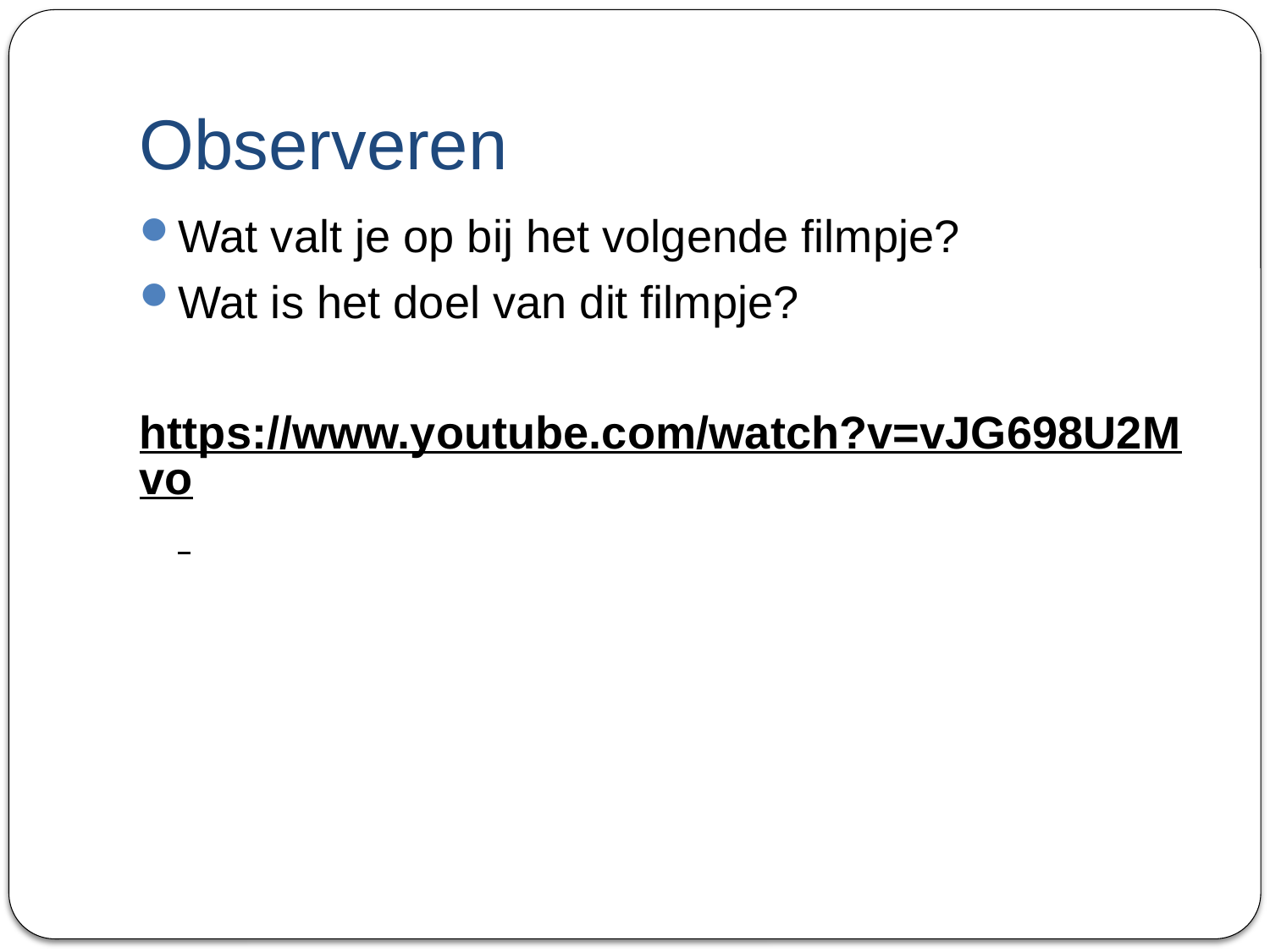

# Observeren
Wat valt je op bij het volgende filmpje?
Wat is het doel van dit filmpje?

https://www.youtube.com/watch?v=vJG698U2Mvo